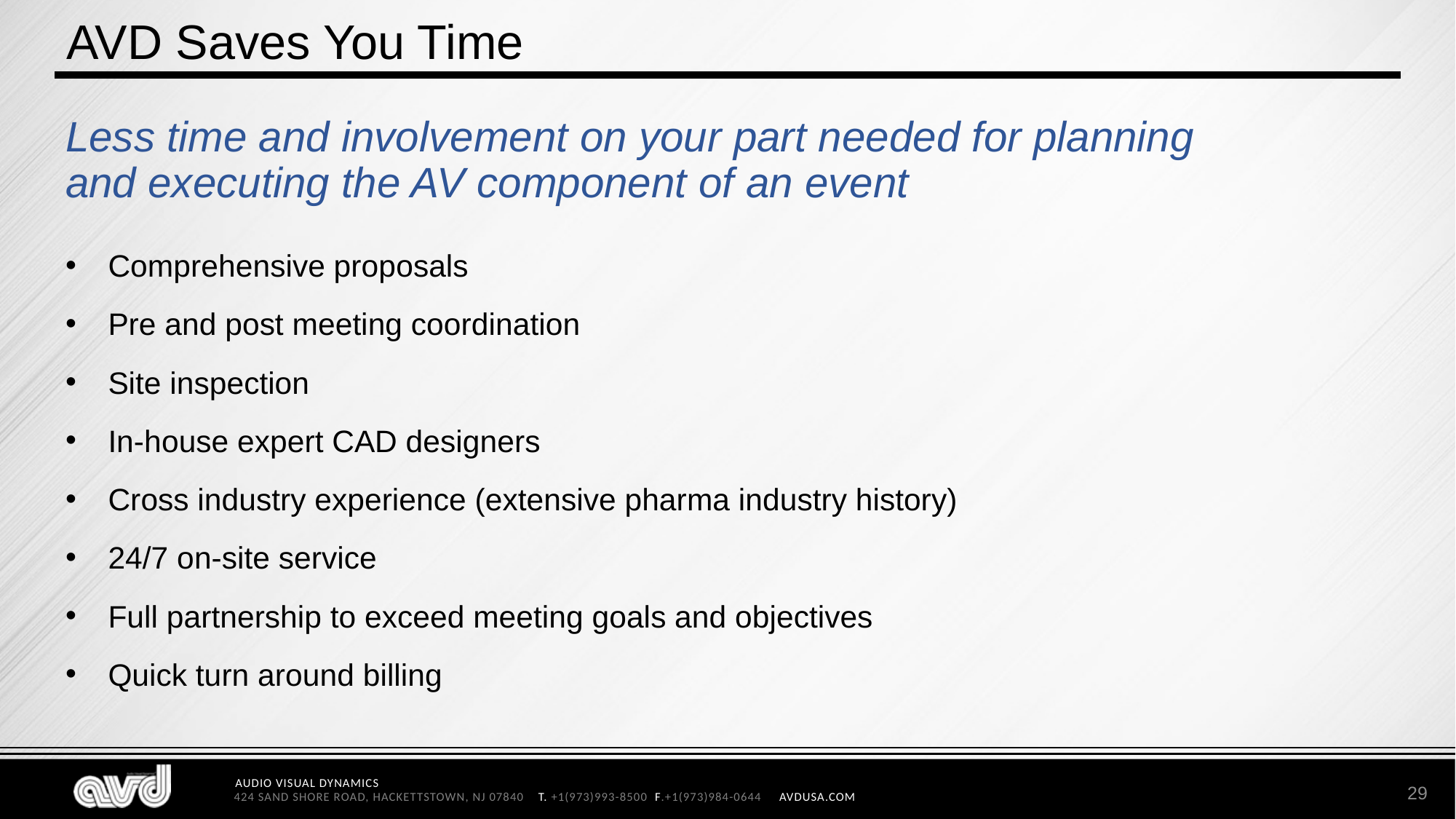

# AVD Saves You Time
Less time and involvement on your part needed for planning and executing the AV component of an event
Comprehensive proposals
Pre and post meeting coordination
Site inspection
In-house expert CAD designers
Cross industry experience (extensive pharma industry history)
24/7 on-site service
Full partnership to exceed meeting goals and objectives
Quick turn around billing

29